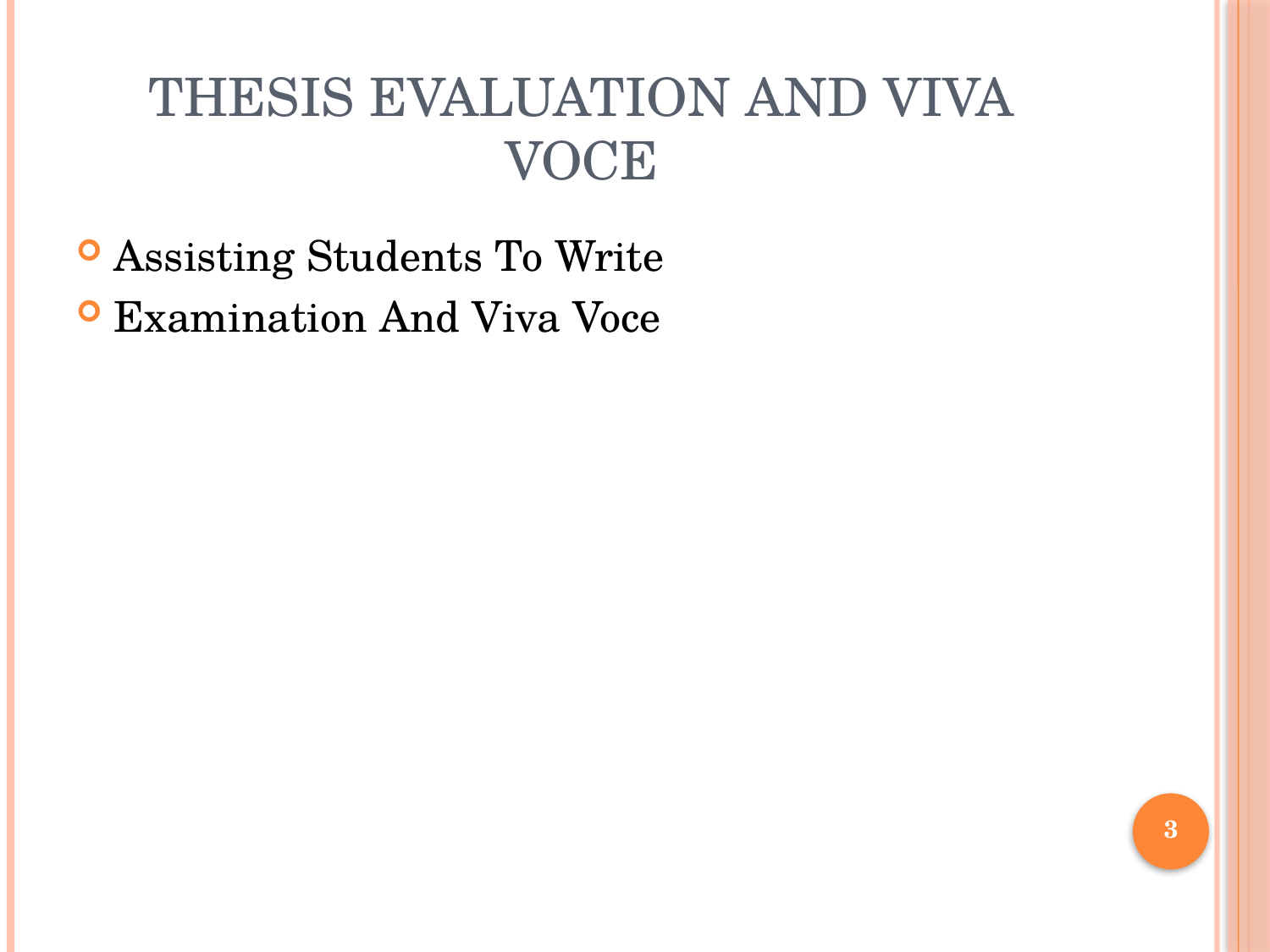

# THESIS EVALUATION AND VIVA VOCE
Assisting Students To Write
Examination And Viva Voce
3